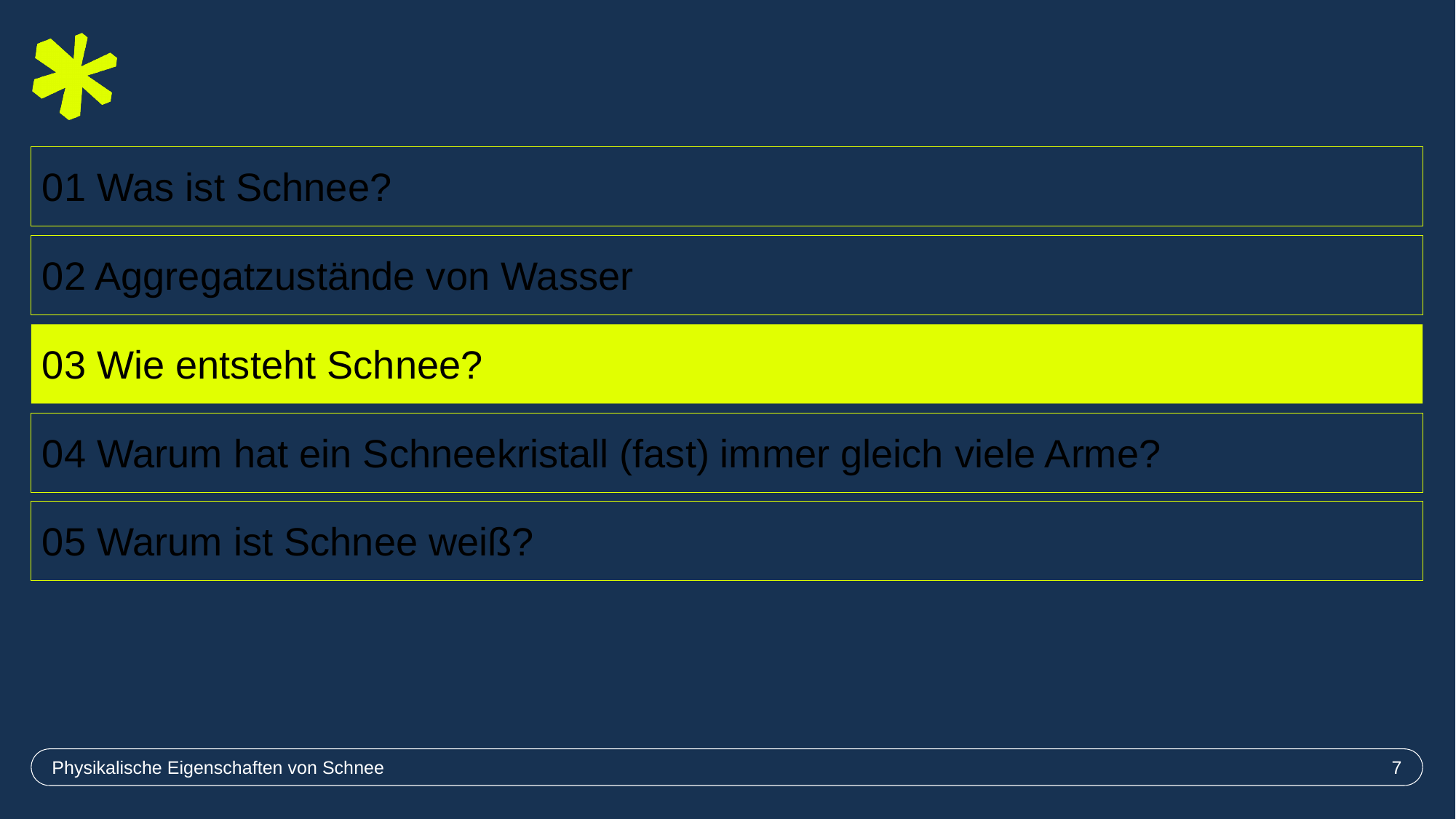

01 Was ist Schnee?
02 Aggregatzustände von Wasser
03 Wie entsteht Schnee?
04 Warum hat ein Schneekristall (fast) immer gleich viele Arme?
05 Warum ist Schnee weiß?
Physikalische Eigenschaften von Schnee
7